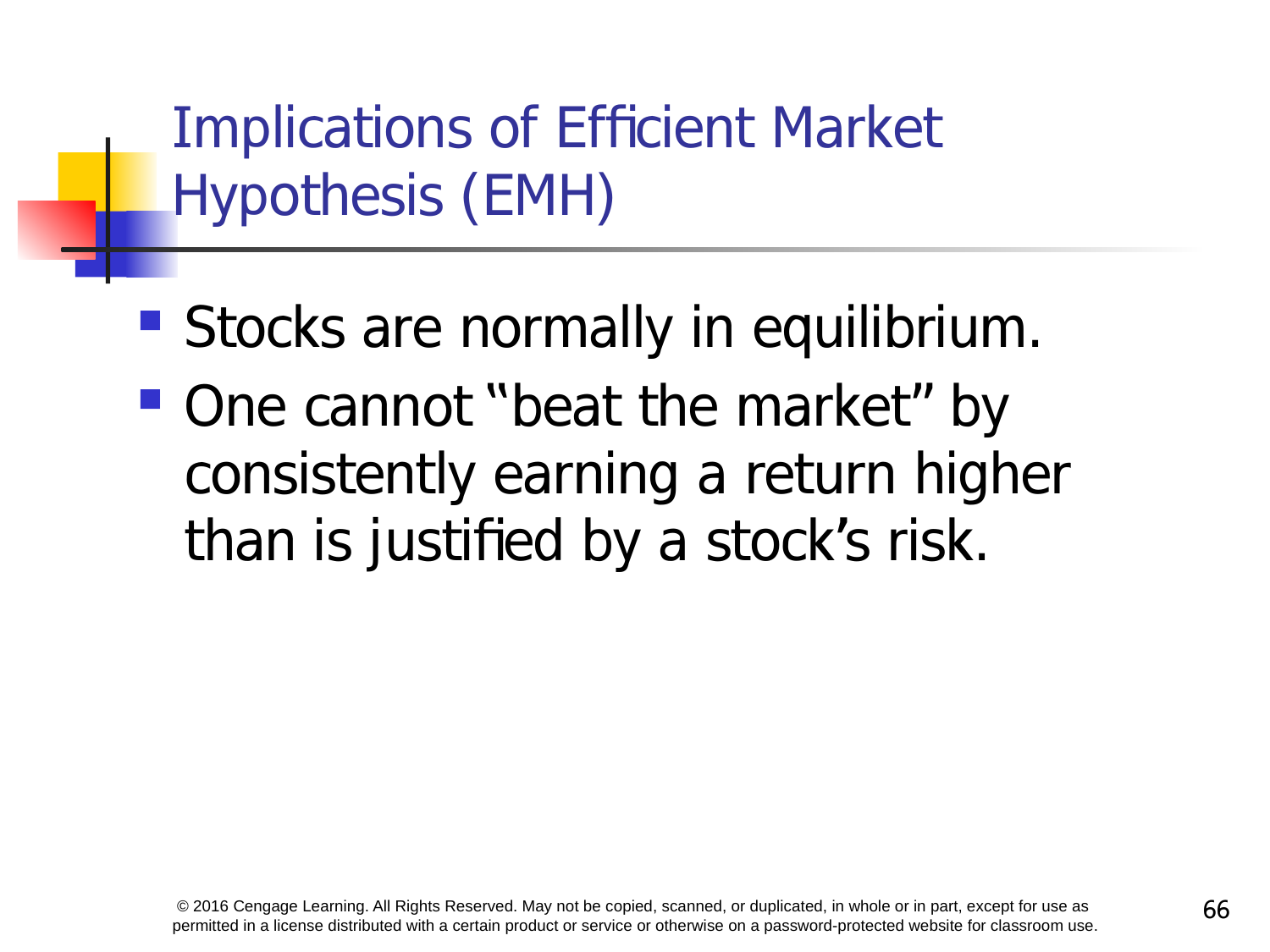

Implications of Efficient Market Hypothesis (EMH)
Stocks are normally in equilibrium.
One cannot “beat the market” by consistently earning a return higher than is justified by a stock’s risk.
66